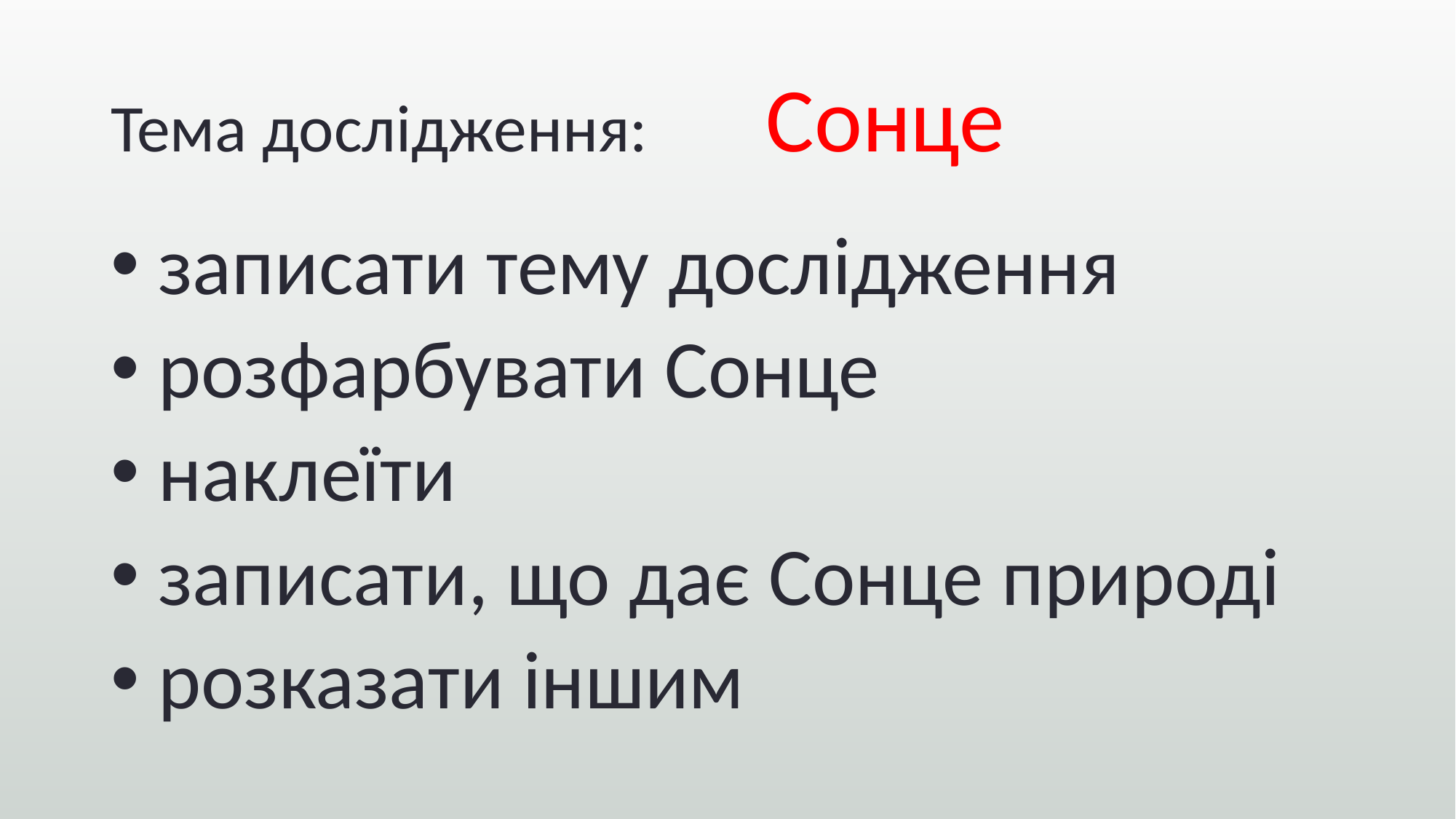

# Тема дослідження: 	Сонце
 записати тему дослідження
 розфарбувати Сонце
 наклеїти
 записати, що дає Сонце природі
 розказати іншим